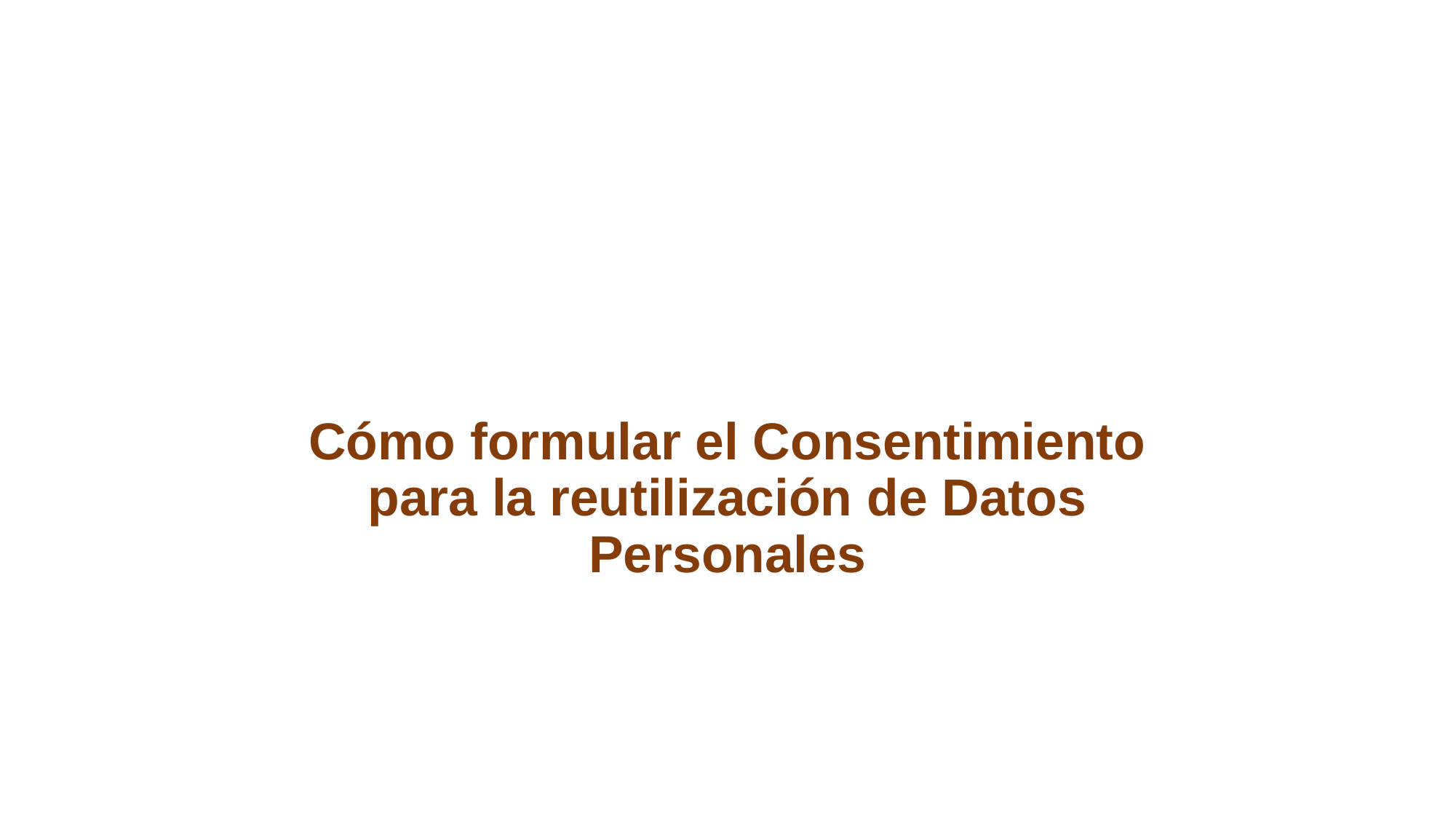

# Cómo formular el Consentimiento para la reutilización de Datos Personales